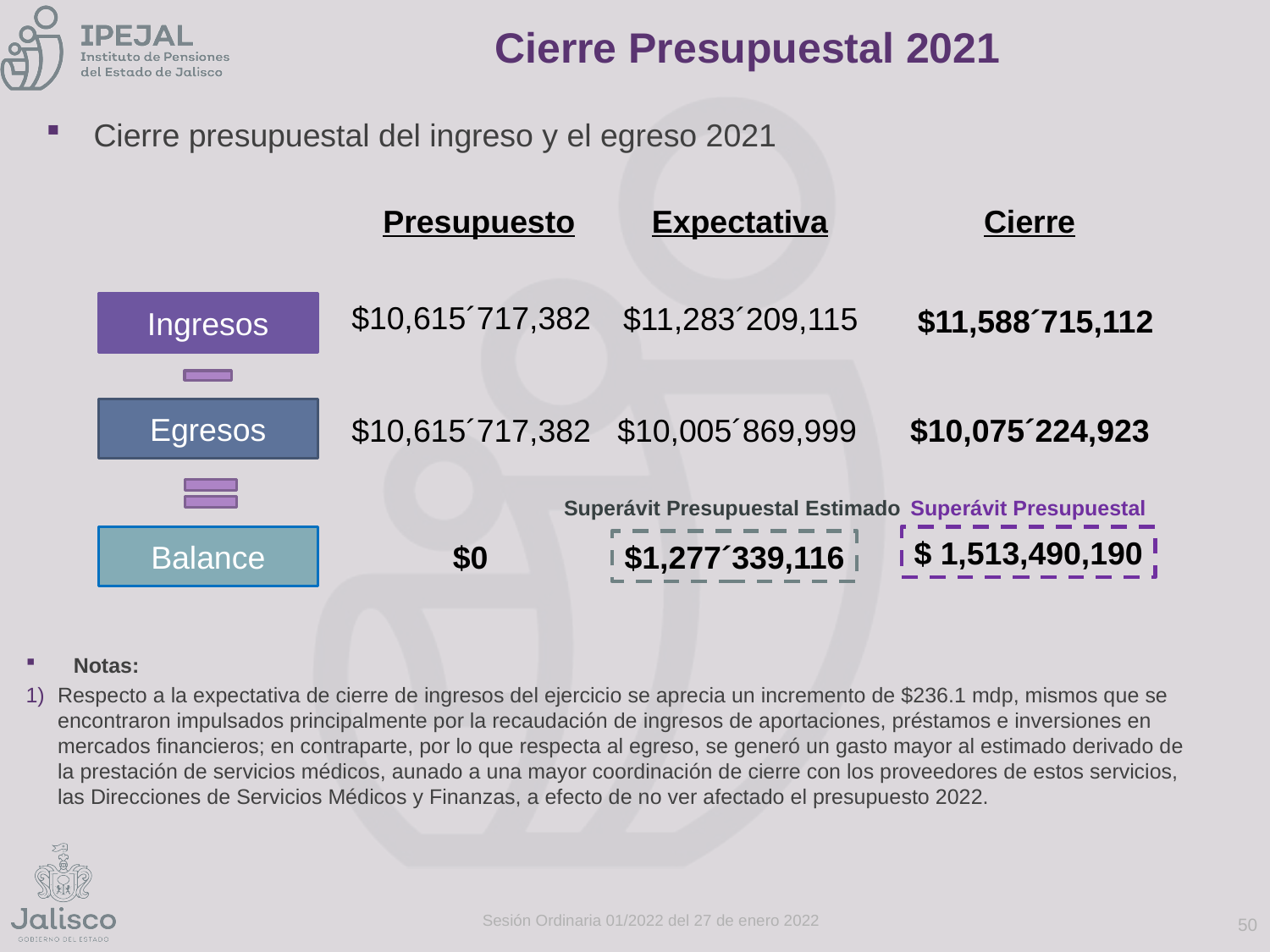

# Cierre Presupuestal 2021
Cierre presupuestal del ingreso y el egreso 2021
Presupuesto
Expectativa
Cierre
$10,615´717,382
$11,283´209,115
Ingresos
$11,588´715,112

Egresos
$10,615´717,382
 $10,075´224,923
$10,005´869,999

Superávit Presupuestal Estimado
Superávit Presupuestal
Balance
$ 1,513,490,190
$0
$1,277´339,116

Notas:
Respecto a la expectativa de cierre de ingresos del ejercicio se aprecia un incremento de $236.1 mdp, mismos que se encontraron impulsados principalmente por la recaudación de ingresos de aportaciones, préstamos e inversiones en mercados financieros; en contraparte, por lo que respecta al egreso, se generó un gasto mayor al estimado derivado de la prestación de servicios médicos, aunado a una mayor coordinación de cierre con los proveedores de estos servicios, las Direcciones de Servicios Médicos y Finanzas, a efecto de no ver afectado el presupuesto 2022.
Sesión Ordinaria 01/2022 del 27 de enero 2022
50